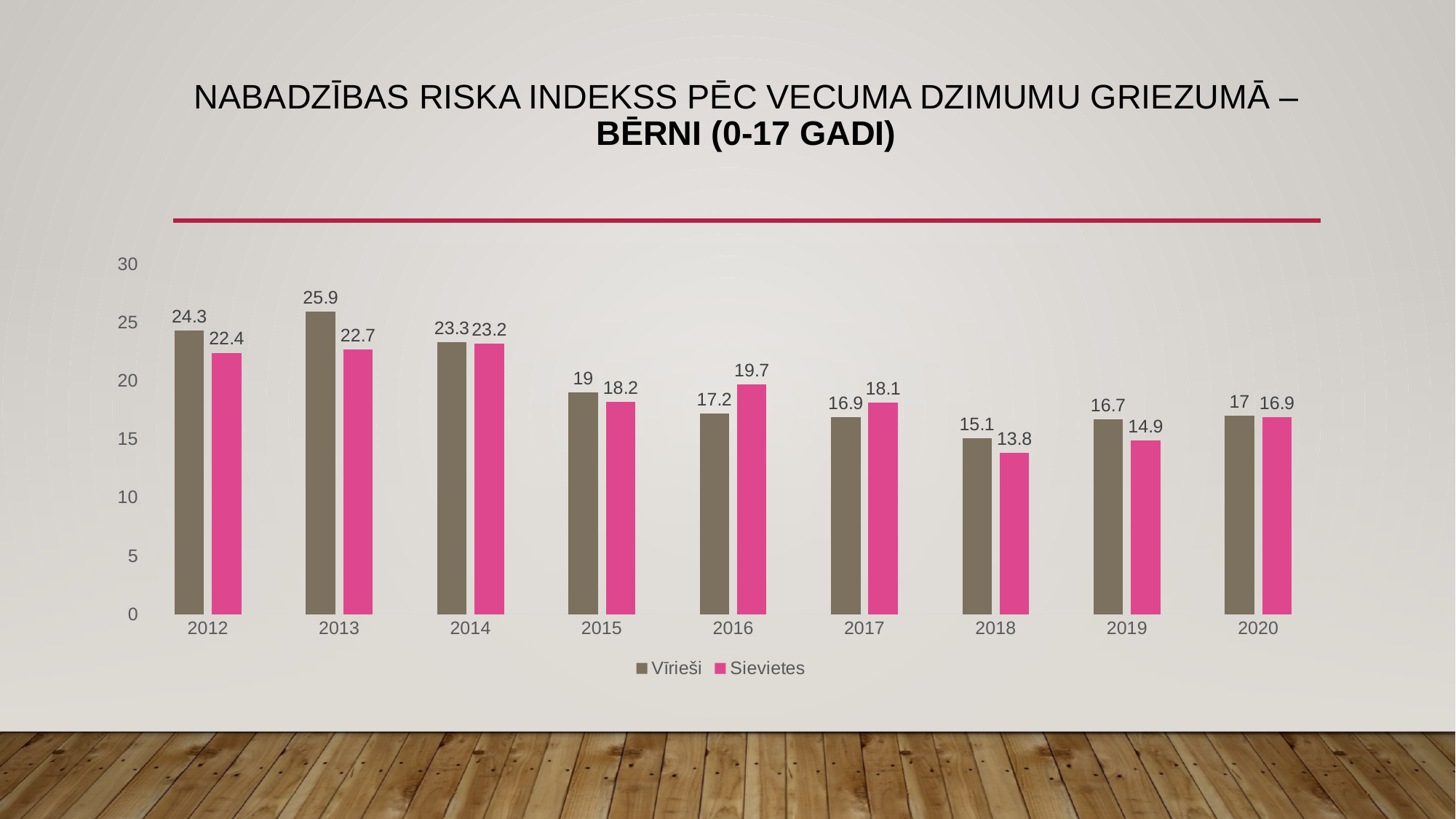

# Nabadzības riska indekss pēc vecuma dzimumu griezumā – bērni (0-17 gadi)

### Chart

| Category | Vīrieši | Sievietes |
|---|---|---|
| 2012 | 24.3 | 22.4 |
| 2013 | 25.9 | 22.7 |
| 2014 | 23.3 | 23.2 |
| 2015 | 19.0 | 18.2 |
| 2016 | 17.2 | 19.7 |
| 2017 | 16.9 | 18.1 |
| 2018 | 15.1 | 13.8 |
| 2019 | 16.7 | 14.9 |
| 2020 | 17.0 | 16.9 |